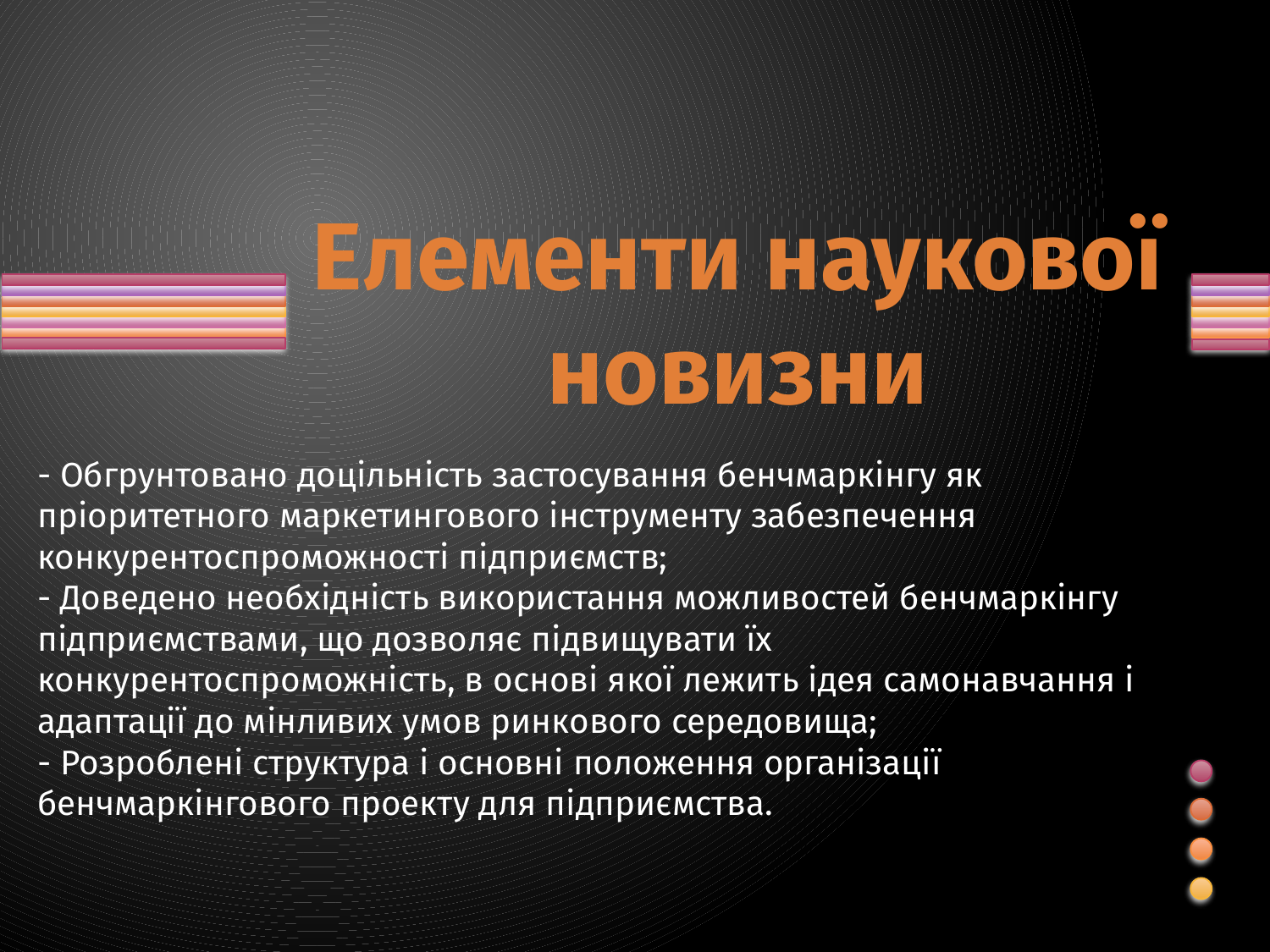

# Елементи наукової новизни
- Обгрунтовано доцільність застосування бенчмаркінгу як пріоритетного маркетингового інструменту забезпечення конкурентоспроможності підприємств;
- Доведено необхідність використання можливостей бенчмаркінгу підприємствами, що дозволяє підвищувати їх конкурентоспроможність, в основі якої лежить ідея самонавчання і адаптації до мінливих умов ринкового середовища;
- Розроблені структура і основні положення організації бенчмаркінгового проекту для підприємства.